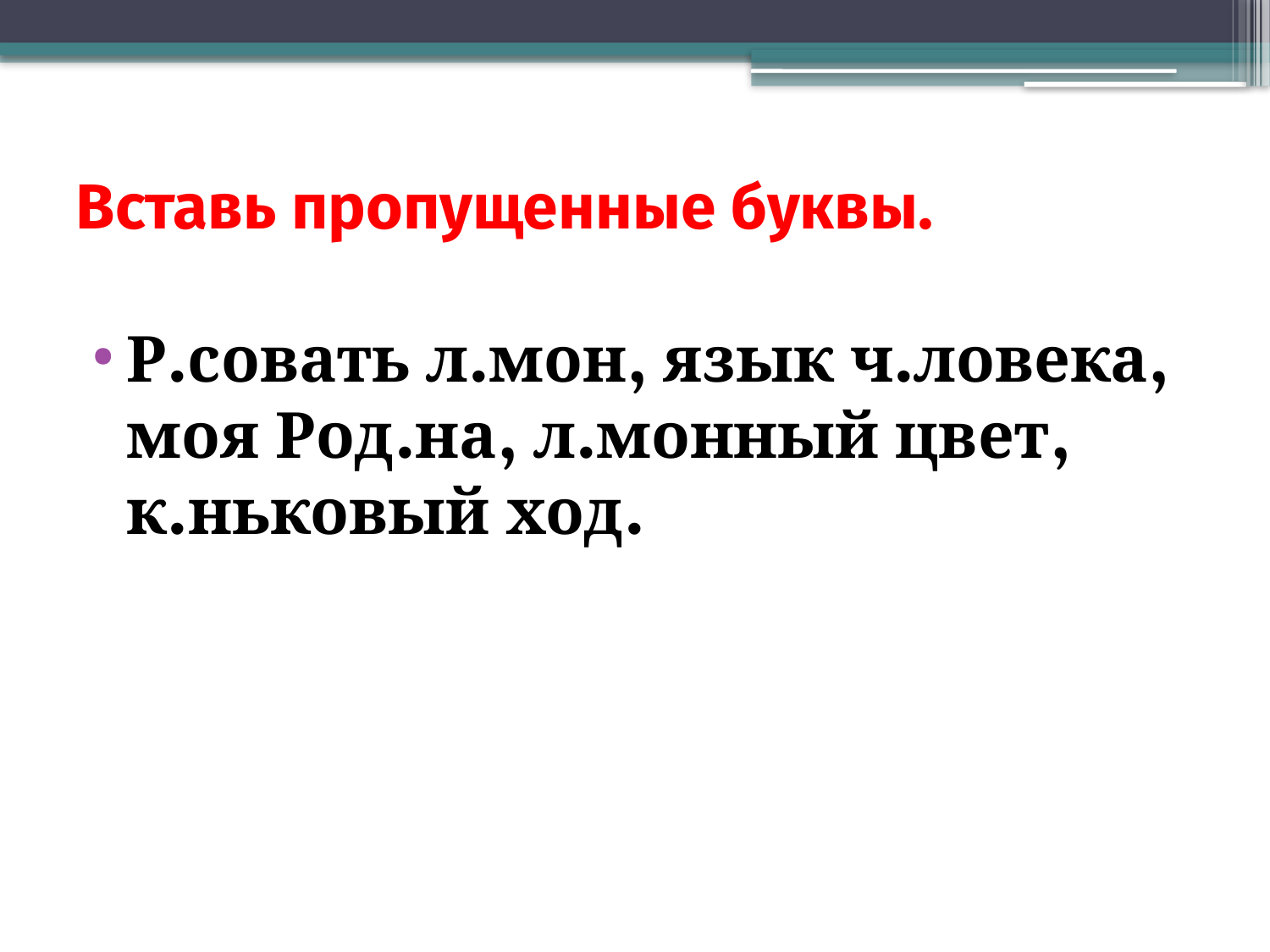

# Вставь пропущенные буквы.
Р.совать л.мон, язык ч.ловека, моя Род.на, л.монный цвет, к.ньковый ход.